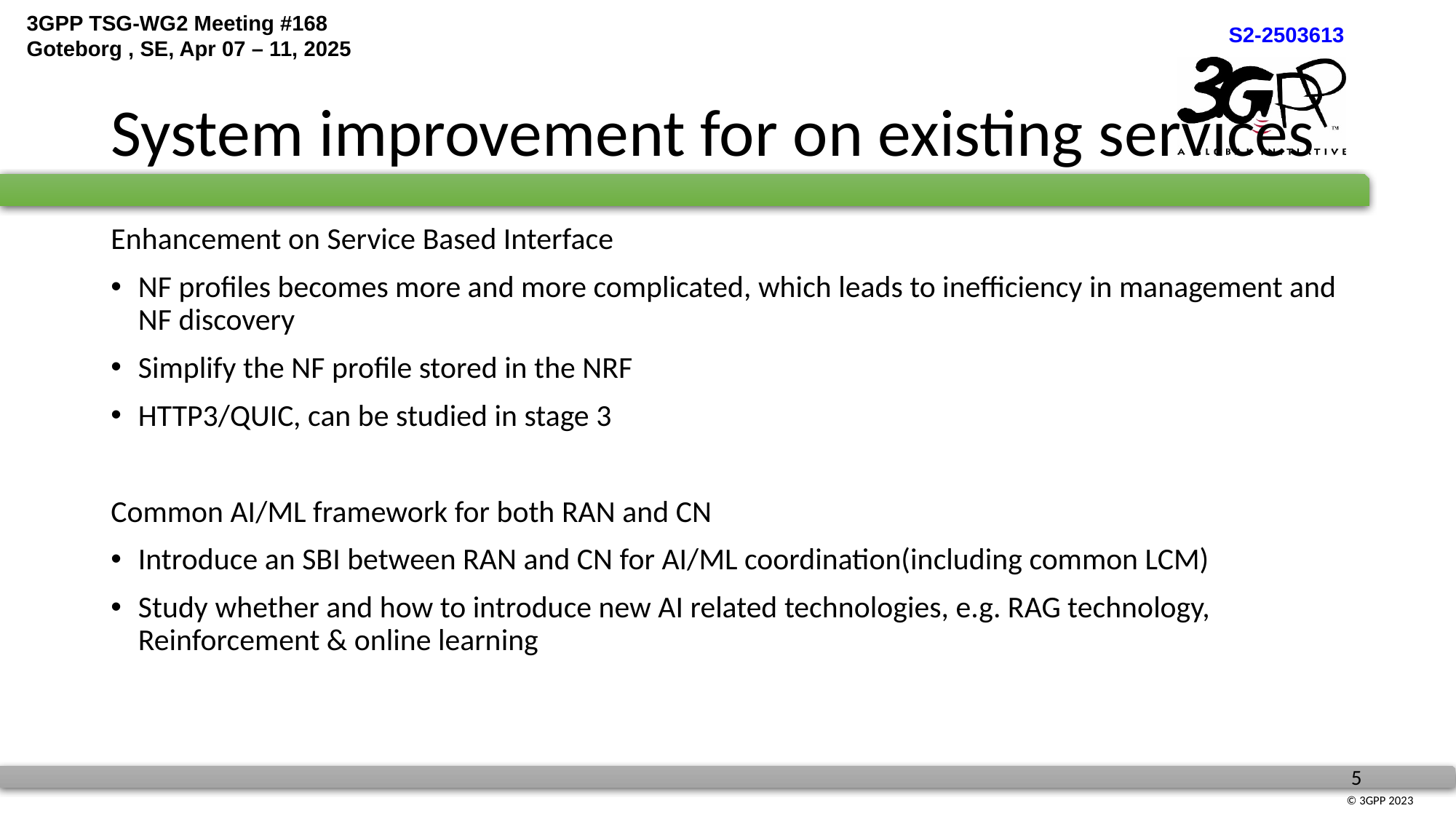

# System improvement for on existing services
Enhancement on Service Based Interface
NF profiles becomes more and more complicated, which leads to inefficiency in management and NF discovery
Simplify the NF profile stored in the NRF
HTTP3/QUIC, can be studied in stage 3

Common AI/ML framework for both RAN and CN
Introduce an SBI between RAN and CN for AI/ML coordination(including common LCM)
Study whether and how to introduce new AI related technologies, e.g. RAG technology, Reinforcement & online learning